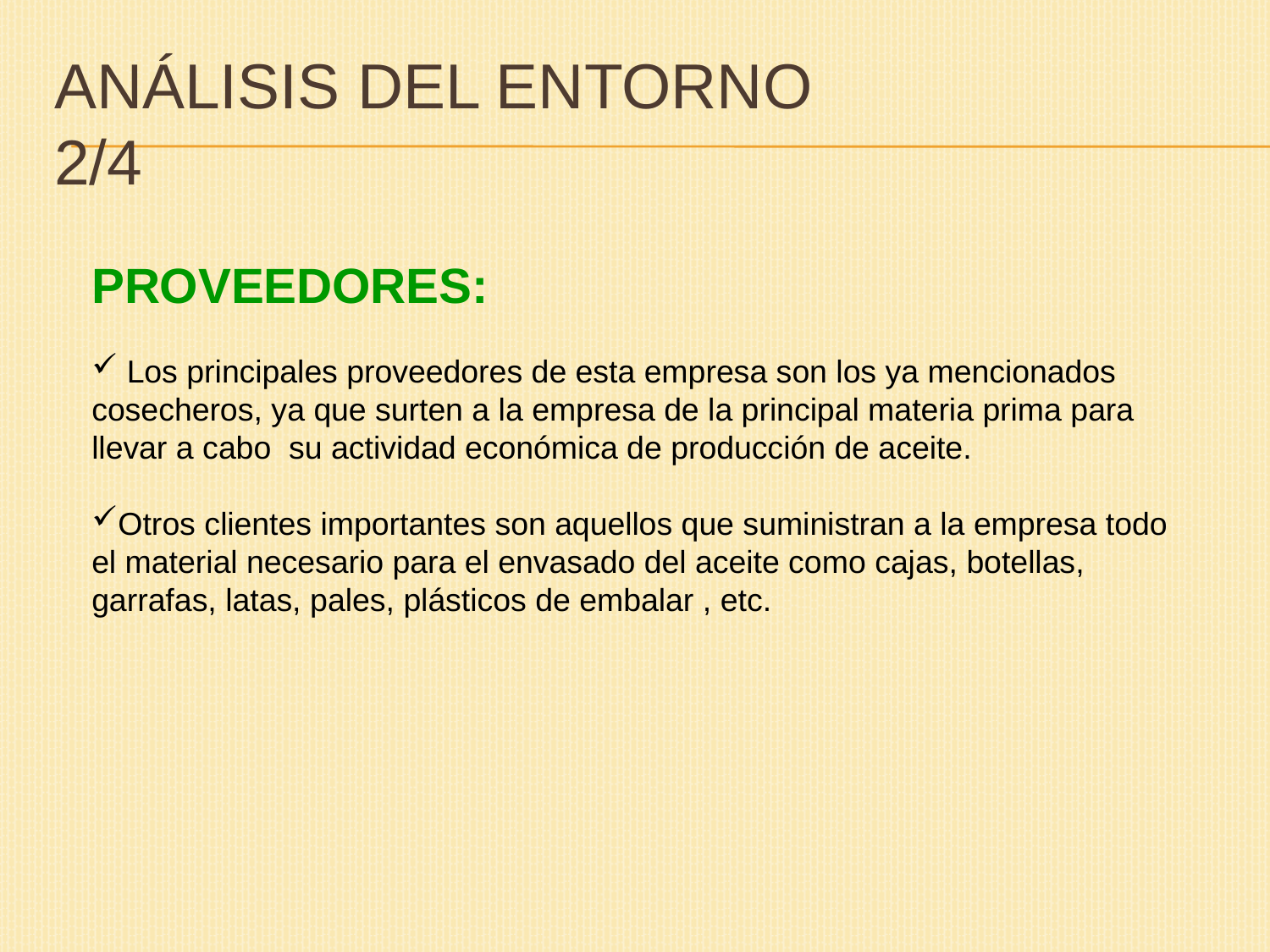

# Análisis del entorno                      2/4
PROVEEDORES:

 Los principales proveedores de esta empresa son los ya mencionados cosecheros, ya que surten a la empresa de la principal materia prima para llevar a cabo  su actividad económica de producción de aceite.

Otros clientes importantes son aquellos que suministran a la empresa todo el material necesario para el envasado del aceite como cajas, botellas, garrafas, latas, pales, plásticos de embalar , etc.